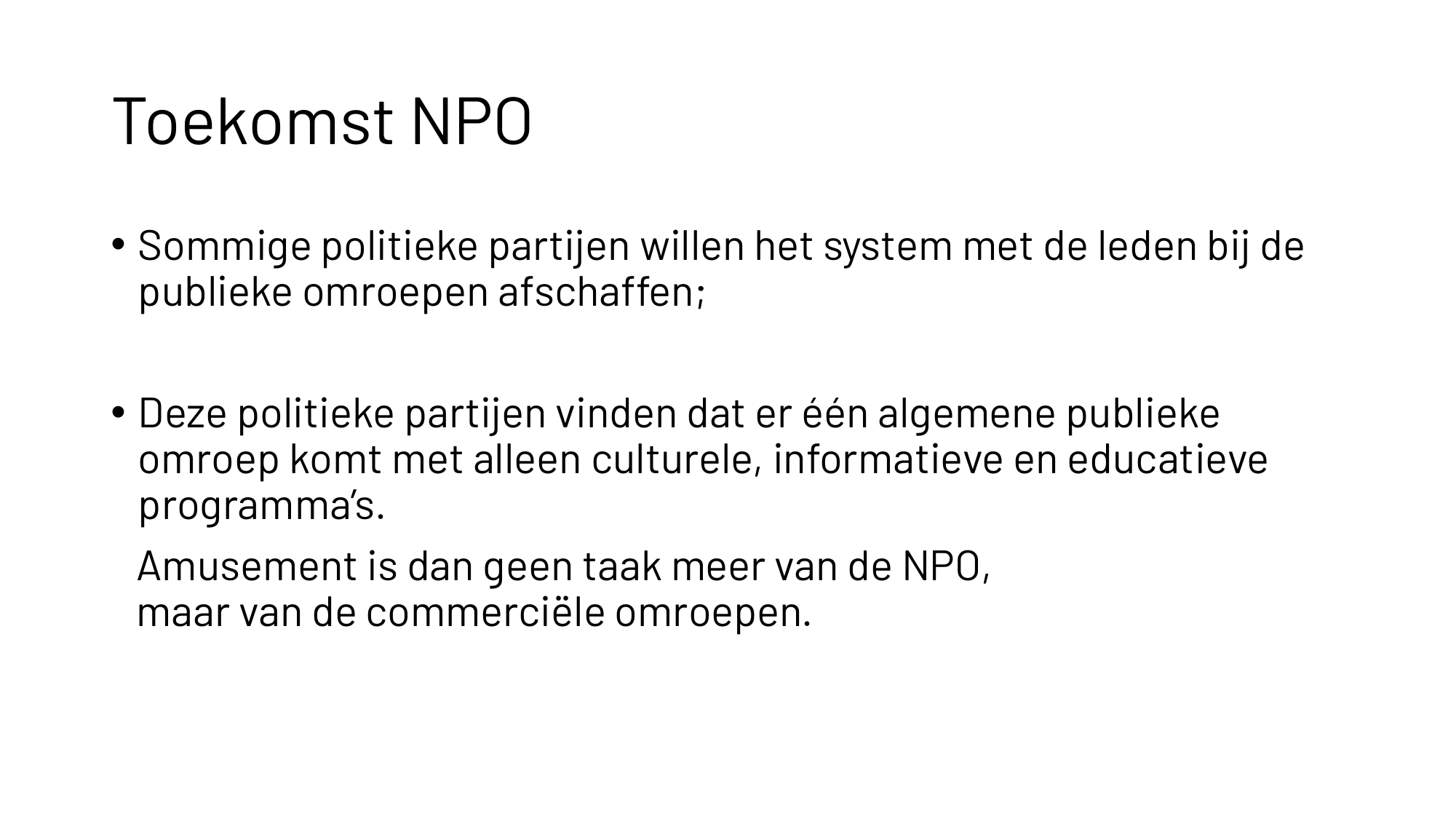

# Toekomst NPO
Sommige politieke partijen willen het system met de leden bij de publieke omroepen afschaffen;

Deze politieke partijen vinden dat er één algemene publieke omroep komt met alleen culturele, informatieve en educatieve programma’s.
   Amusement is dan geen taak meer van de NPO,
   maar van de commerciële omroepen.